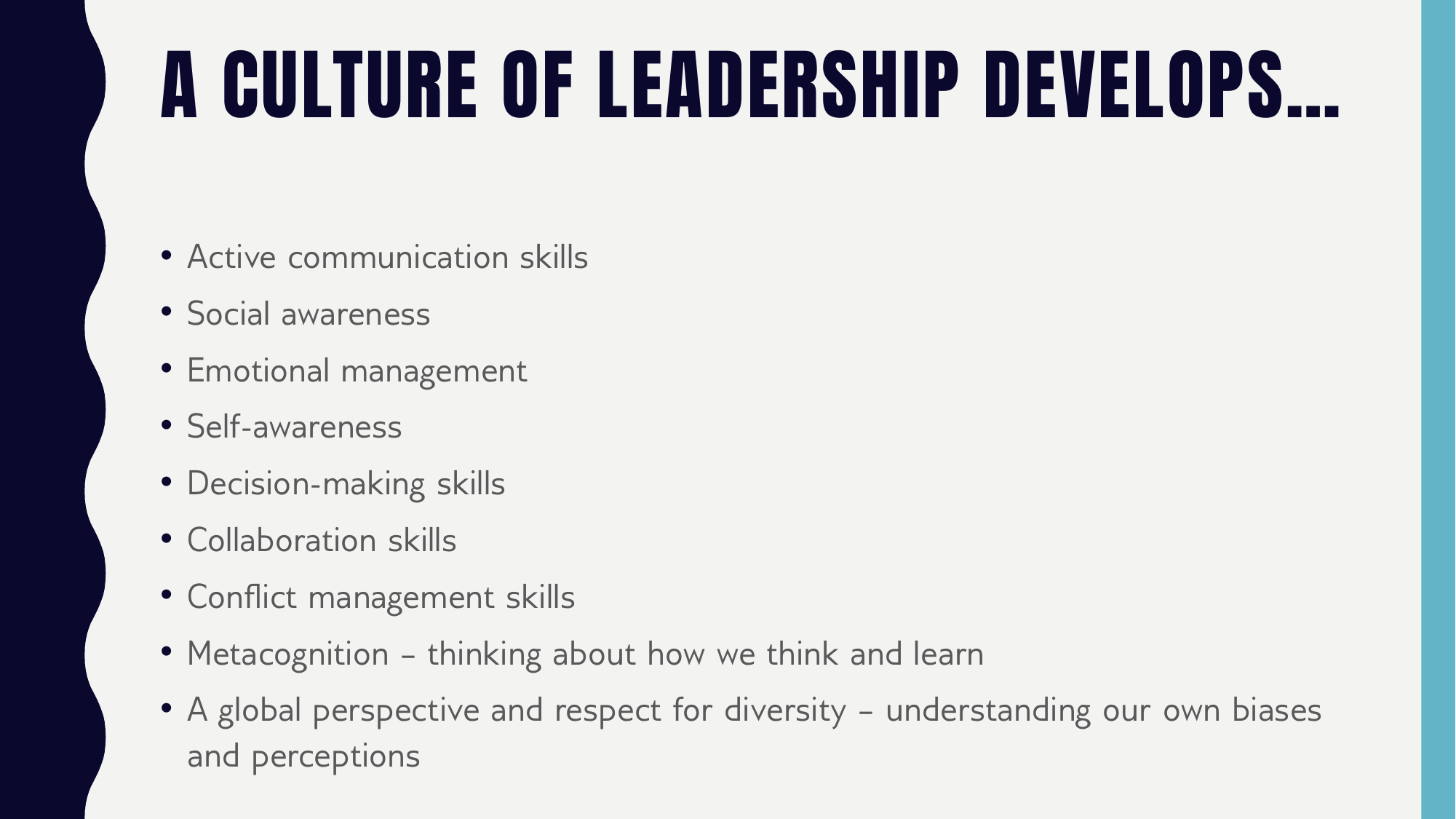

# A culture of leadership develops…
Active communication skills
Social awareness
Emotional management
Self-awareness
Decision-making skills
Collaboration skills
Conflict management skills
Metacognition – thinking about how we think and learn
A global perspective and respect for diversity – understanding our own biases and perceptions